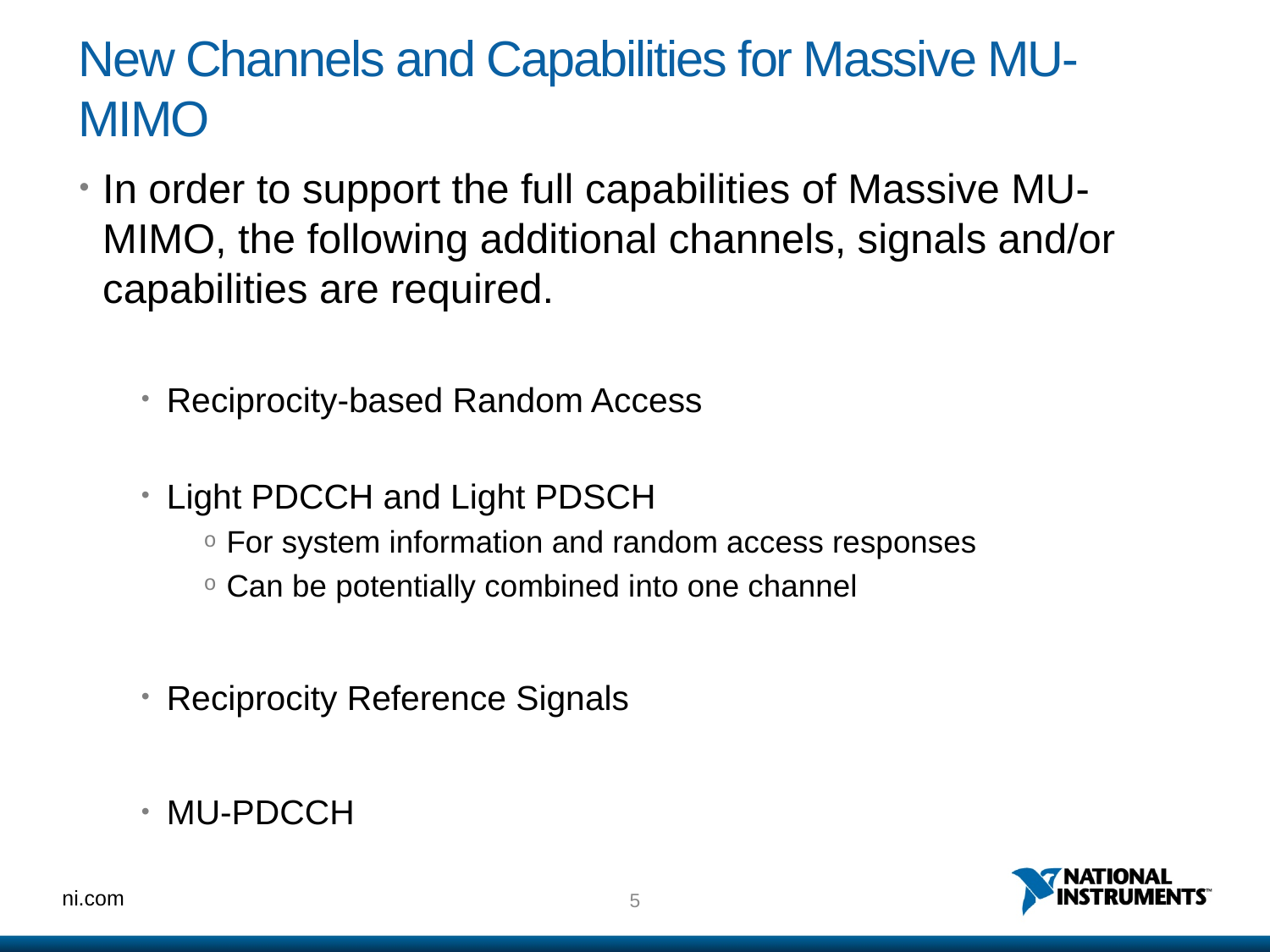

# New Channels and Capabilities for Massive MU-MIMO
In order to support the full capabilities of Massive MU-MIMO, the following additional channels, signals and/or capabilities are required.

Reciprocity-based Random Access

Light PDCCH and Light PDSCH
For system information and random access responses
Can be potentially combined into one channel

Reciprocity Reference Signals

MU-PDCCH